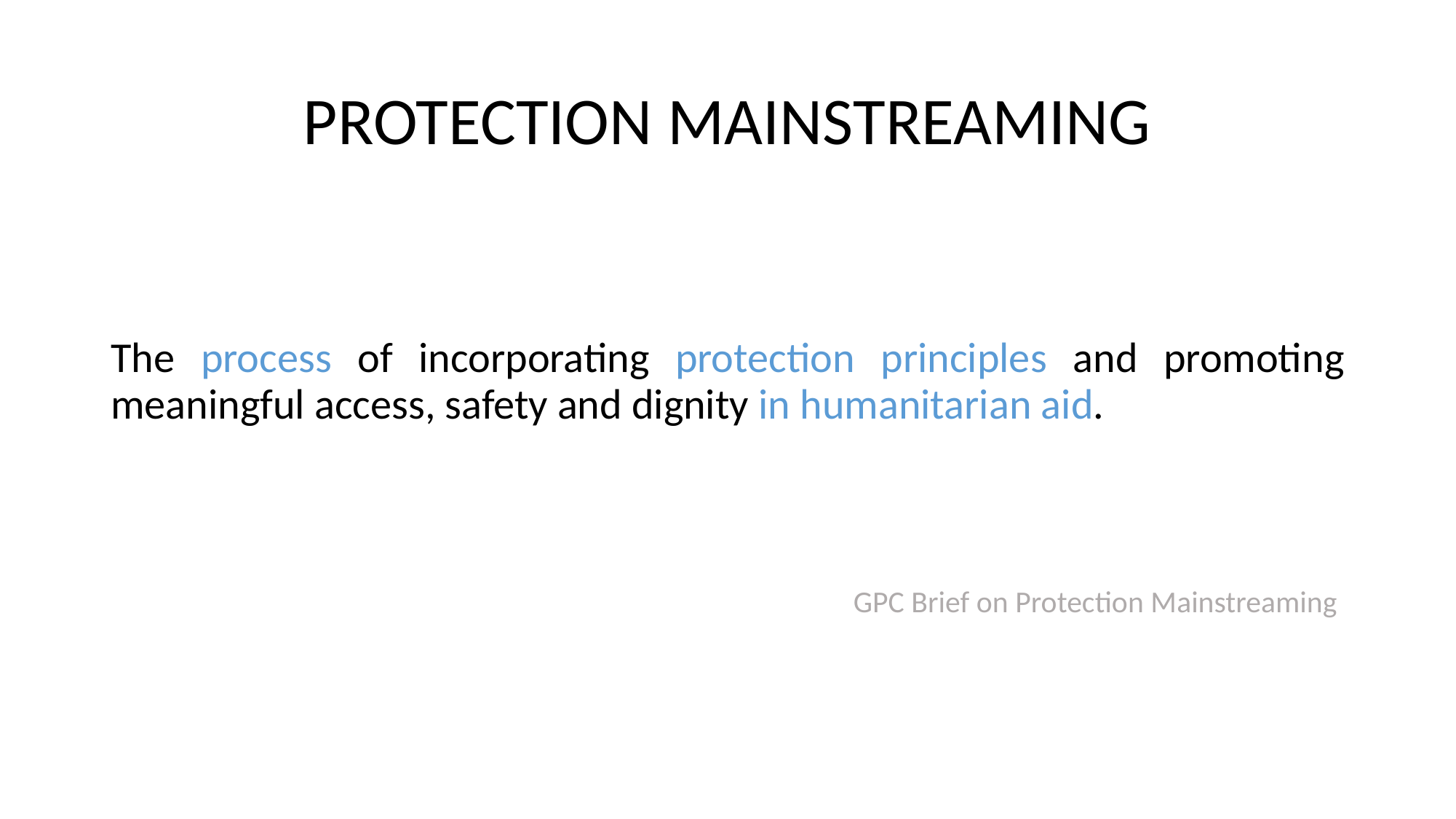

# PROTECTION MAINSTREAMING

The process of incorporating protection principles and promoting meaningful access, safety and dignity in humanitarian aid.

						GPC Brief on Protection Mainstreaming